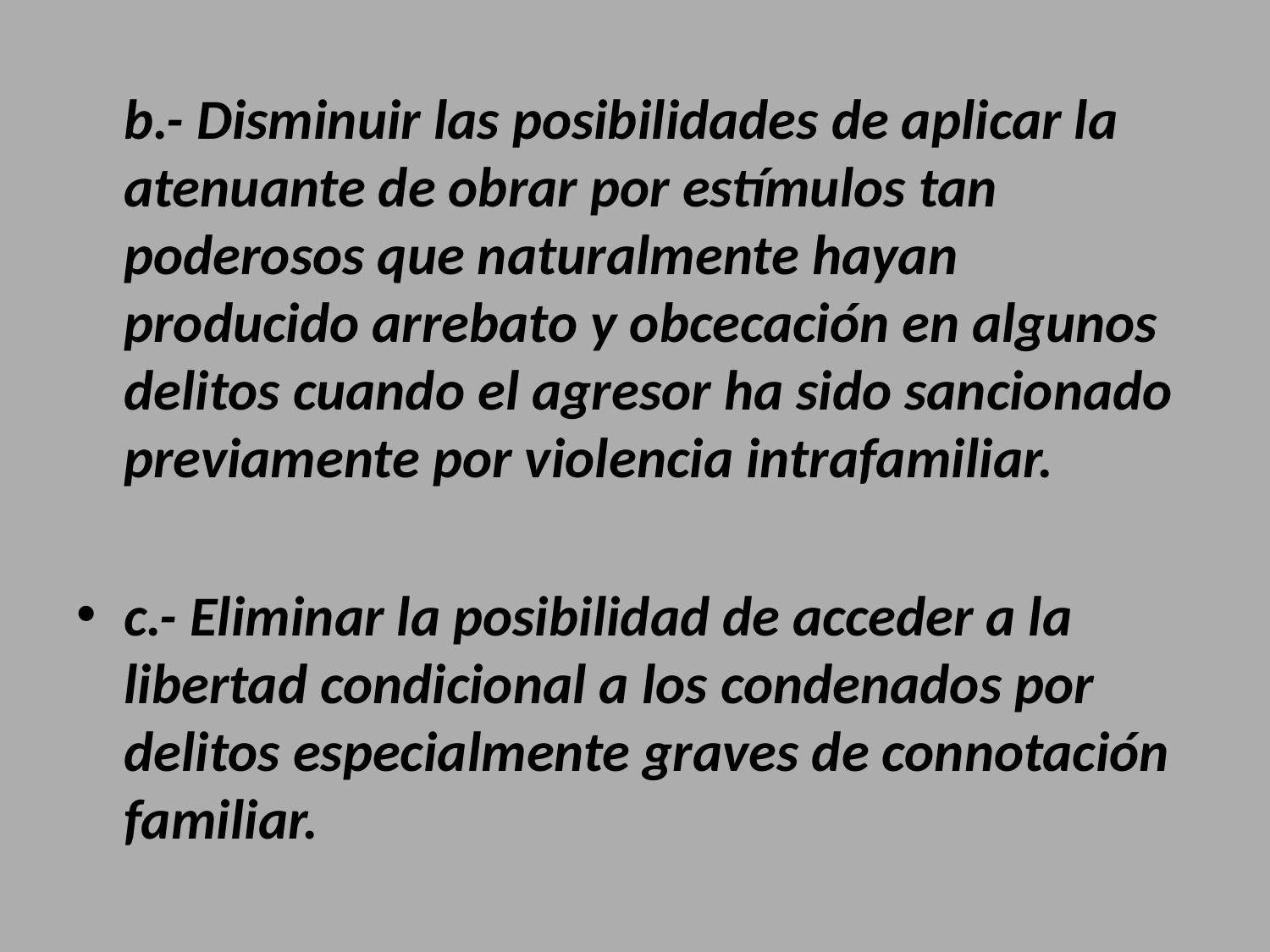

#
	b.- Disminuir las posibilidades de aplicar la atenuante de obrar por estímulos tan poderosos que naturalmente hayan producido arrebato y obcecación en algunos delitos cuando el agresor ha sido sancionado previamente por violencia intrafamiliar.

c.- Eliminar la posibilidad de acceder a la libertad condicional a los condenados por delitos especialmente graves de connotación familiar.